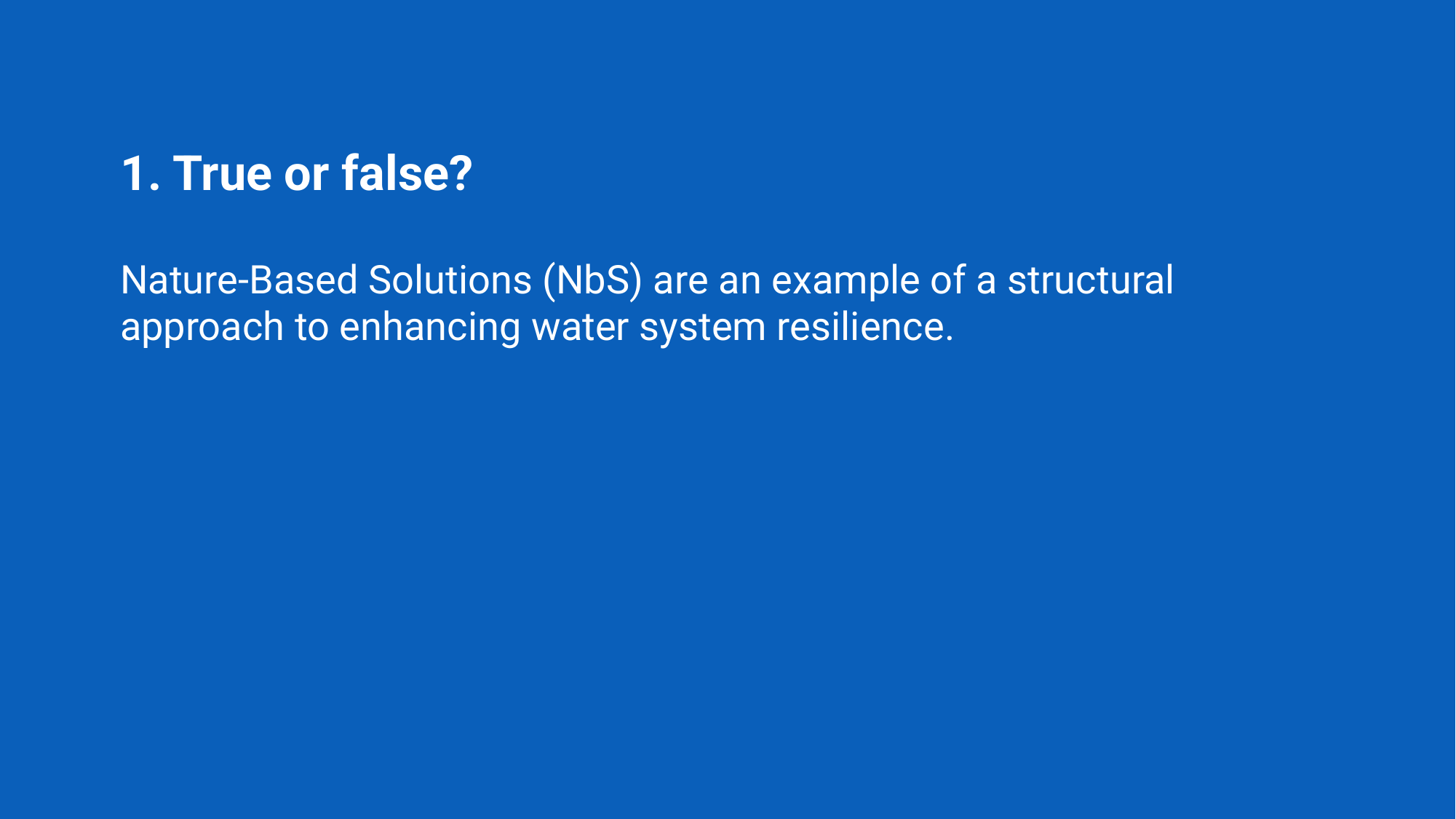

1. True or false?

Nature-Based Solutions (NbS) are an example of a structural approach to enhancing water system resilience.